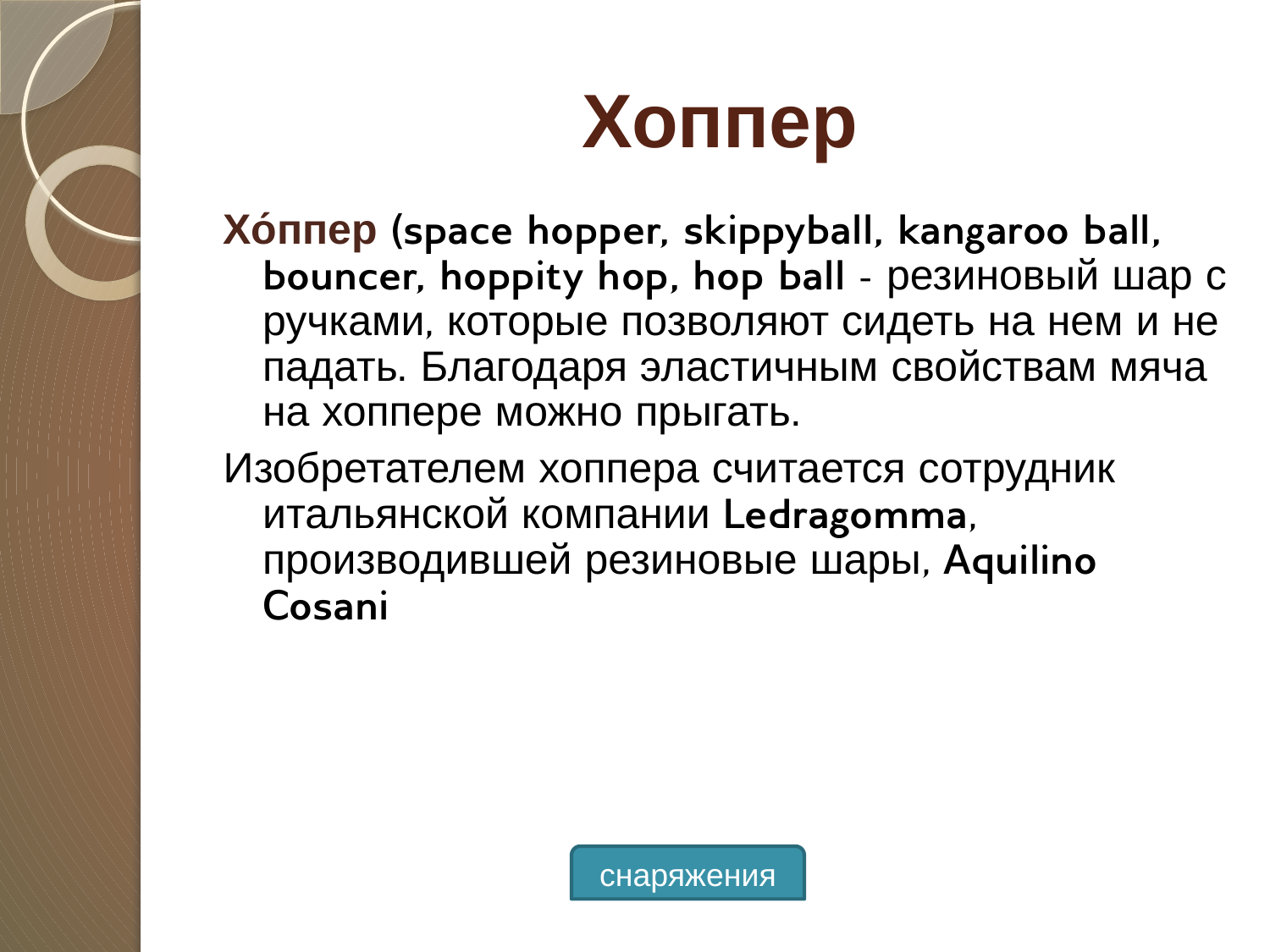

# Хоппер
Хо́ппер (space hopper, skippyball, kangaroo ball, bouncer, hoppity hop, hop ball - резиновый шар с ручками, которые позволяют сидеть на нем и не падать. Благодаря эластичным свойствам мяча на хоппере можно прыгать.
Изобретателем хоппера считается сотрудник итальянской компании Ledragomma, производившей резиновые шары, Aquilino Cosani
снаряжения